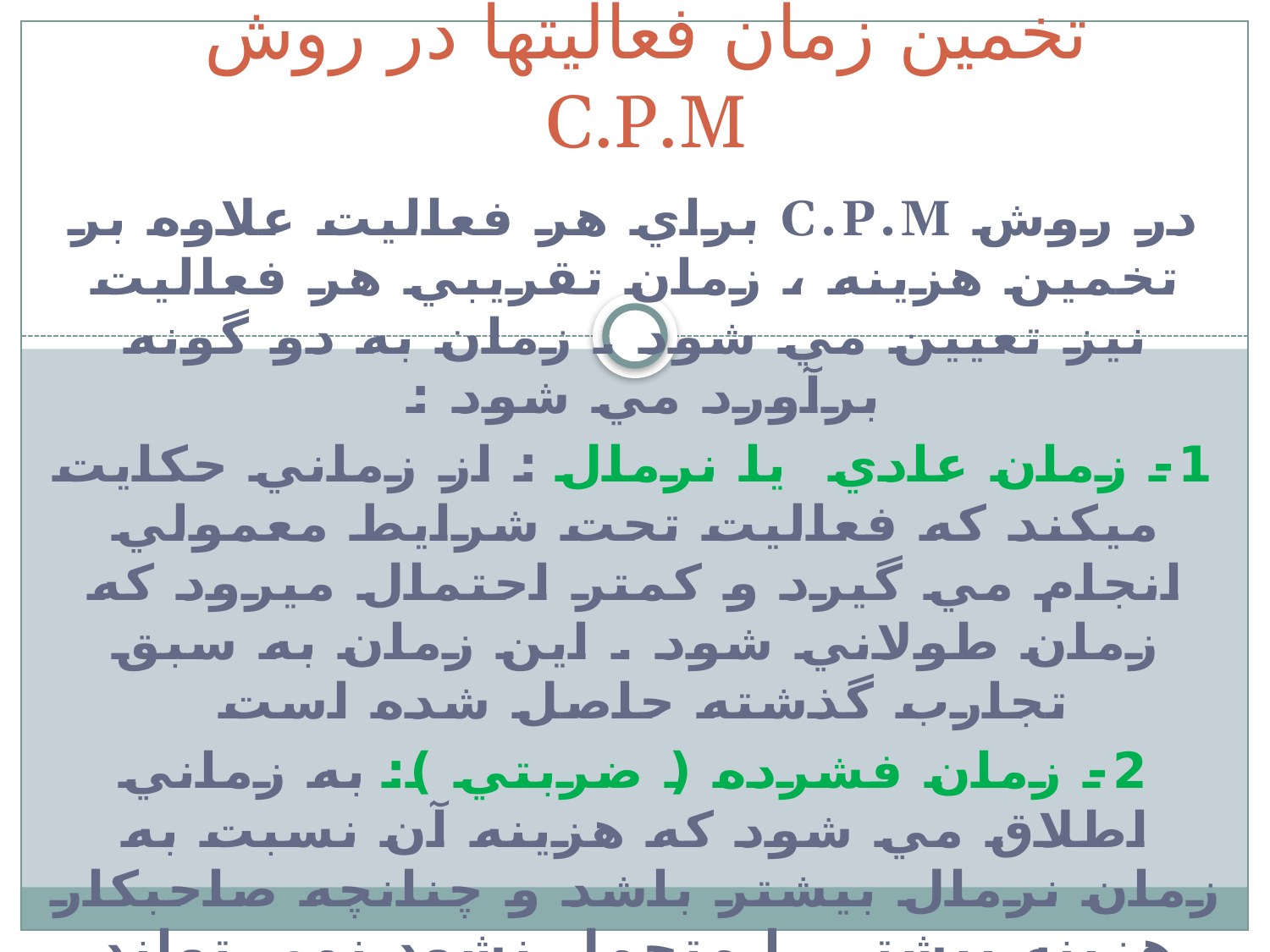

# تخمين زمان فعاليتها در روش  C.P.M
در روش C.P.M براي هر فعاليت علاوه بر تخمين هزينه ، زمان تقريبي هر فعاليت نيز تعيين مي شود . زمان به دو گونه برآورد مي شود :
1- زمان عادي  يا نرمال : از زماني حكايت ميكند كه فعاليت تحت شرايط معمولي انجام مي گيرد و كمتر احتمال ميرود كه زمان طولاني شود . اين زمان به سبق تجارب گذشته حاصل شده است
2- زمان فشرده ( ضربتي ): به زماني اطلاق مي شود كه هزينه آن نسبت به زمان نرمال بيشتر باشد و چنانچه صاحبكار هزينه بيشتر را متحمل نشود نمي تواند فعاليت مربوطه را برابر زمان فشرده تخمين زده شده به انجام رساند .